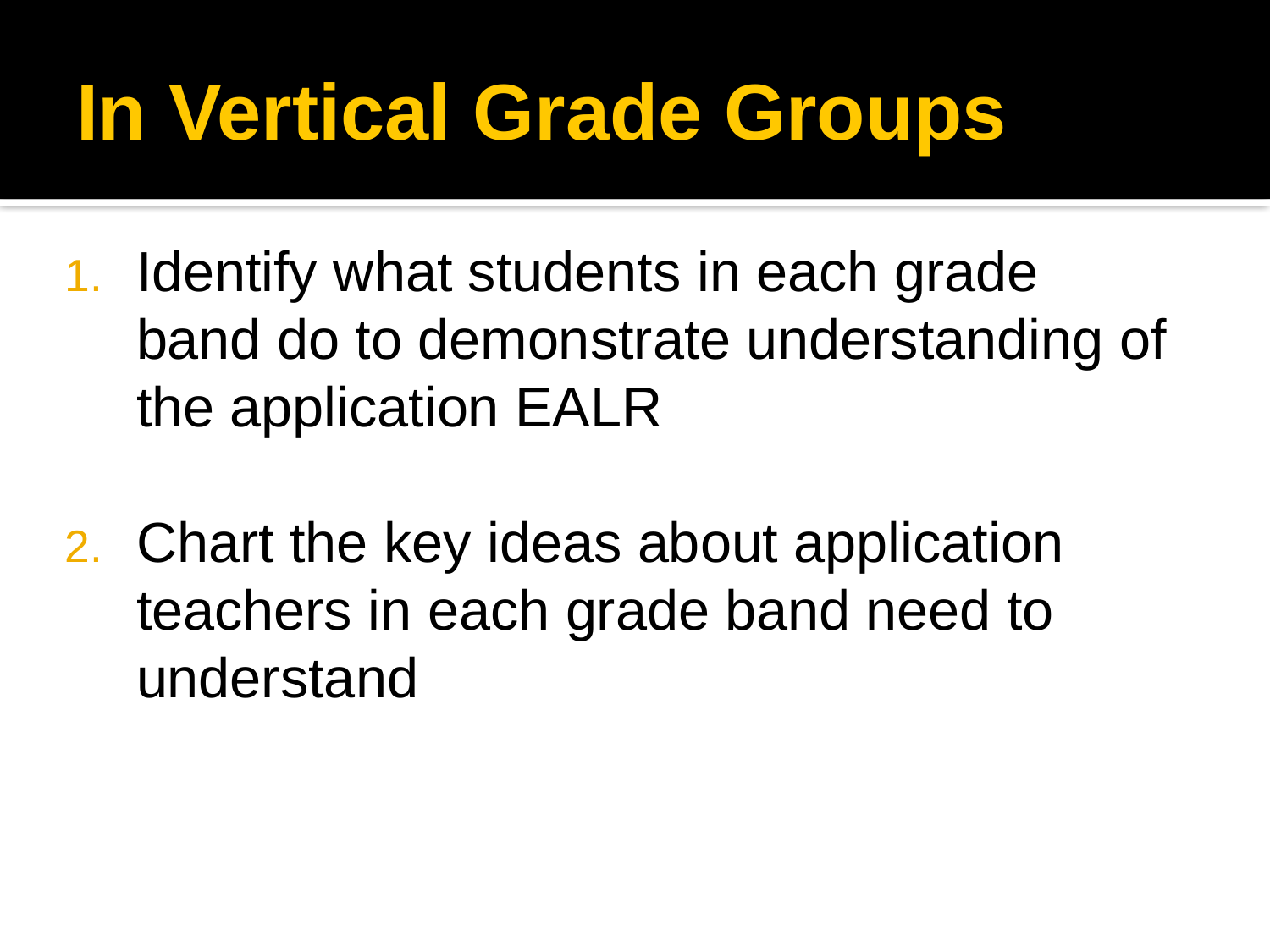

# In Vertical Grade Groups
Identify what students in each grade band do to demonstrate understanding of the application EALR

Chart the key ideas about application teachers in each grade band need to understand